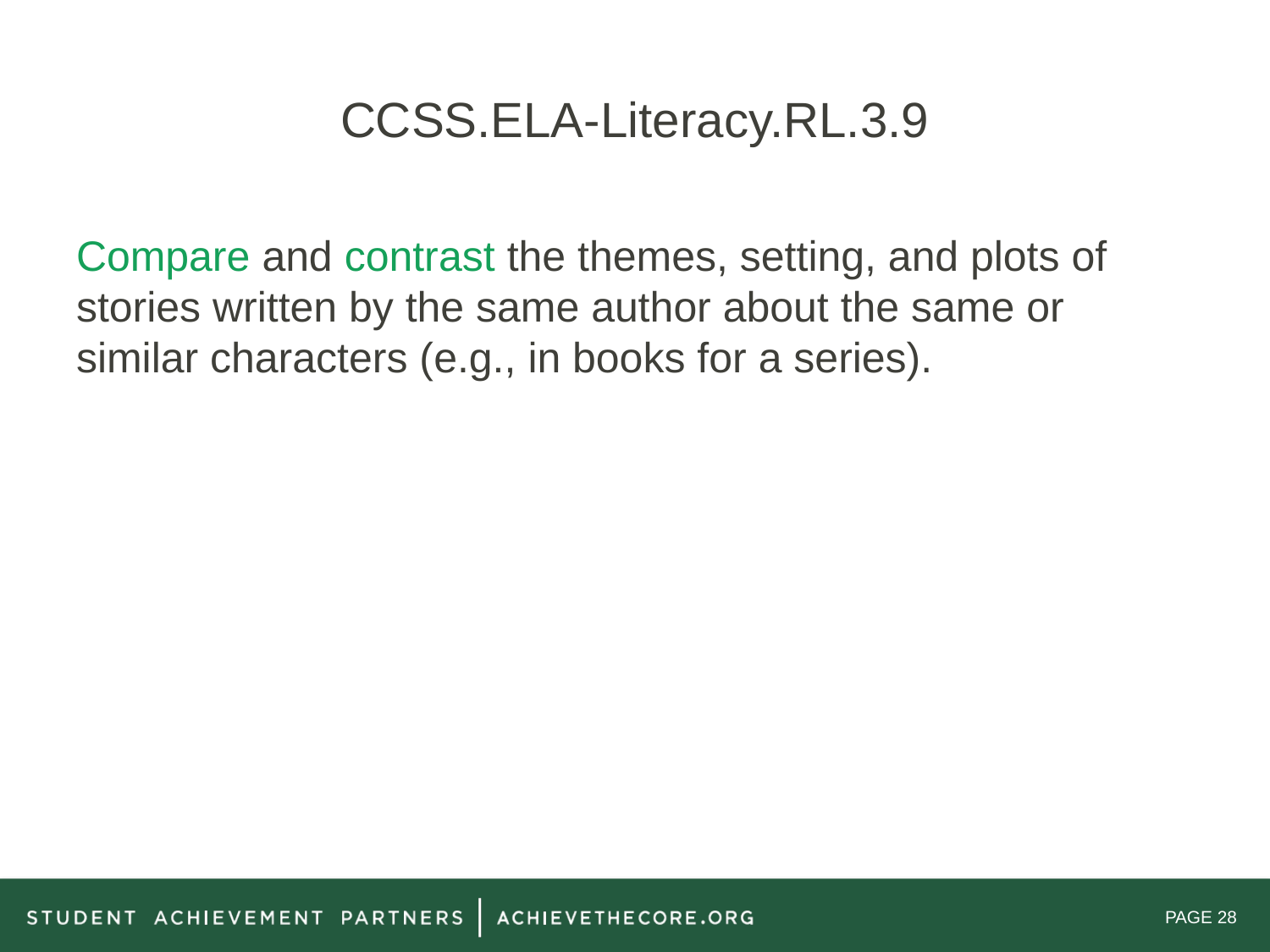

# CCSS.ELA-Literacy.RL.3.9
Compare and contrast the themes, setting, and plots of stories written by the same author about the same or similar characters (e.g., in books for a series).